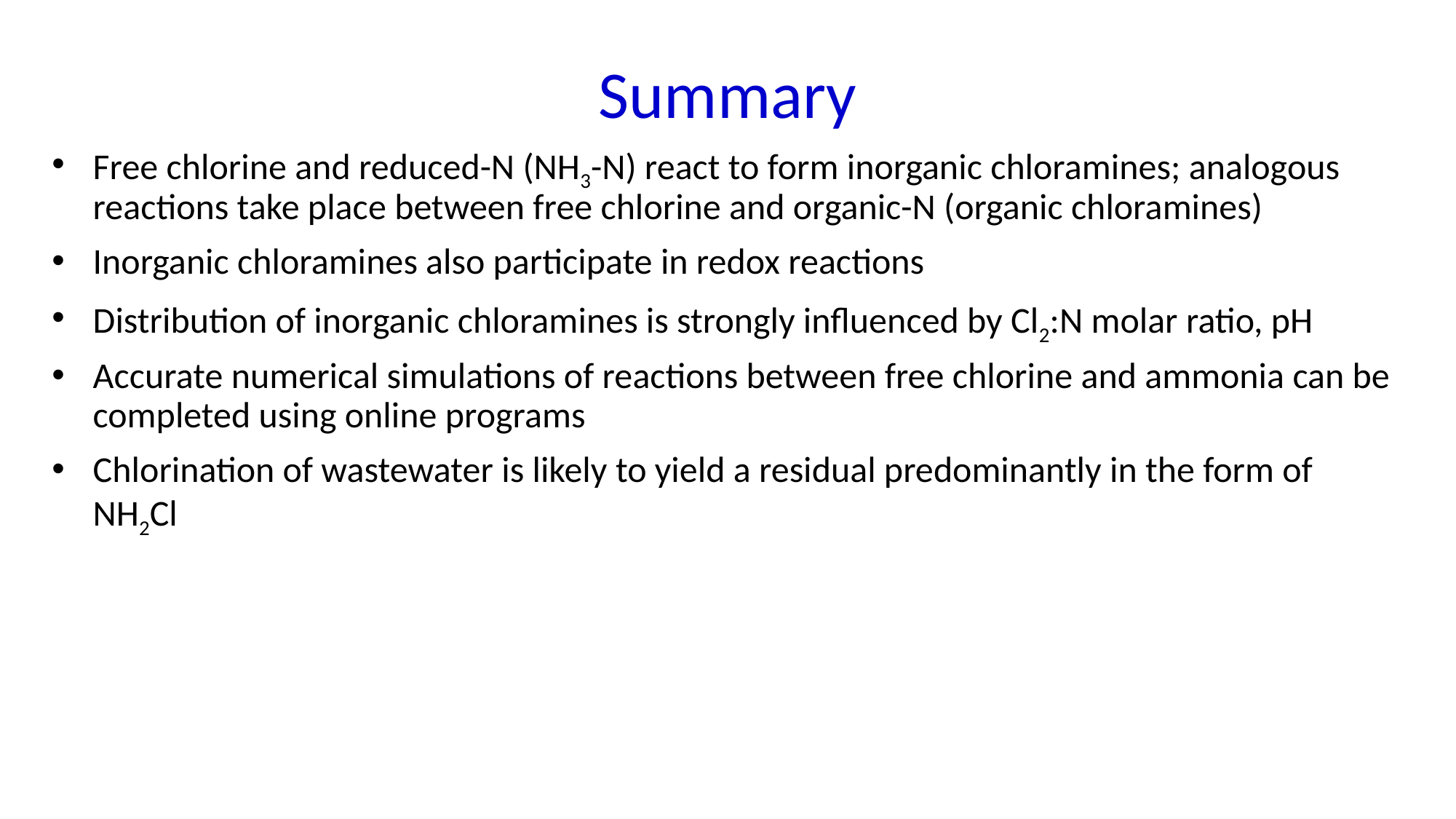

Summary
Free chlorine and reduced-N (NH3-N) react to form inorganic chloramines; analogous reactions take place between free chlorine and organic-N (organic chloramines)
Inorganic chloramines also participate in redox reactions
Distribution of inorganic chloramines is strongly influenced by Cl2:N molar ratio, pH
Accurate numerical simulations of reactions between free chlorine and ammonia can be completed using online programs
Chlorination of wastewater is likely to yield a residual predominantly in the form of NH2Cl